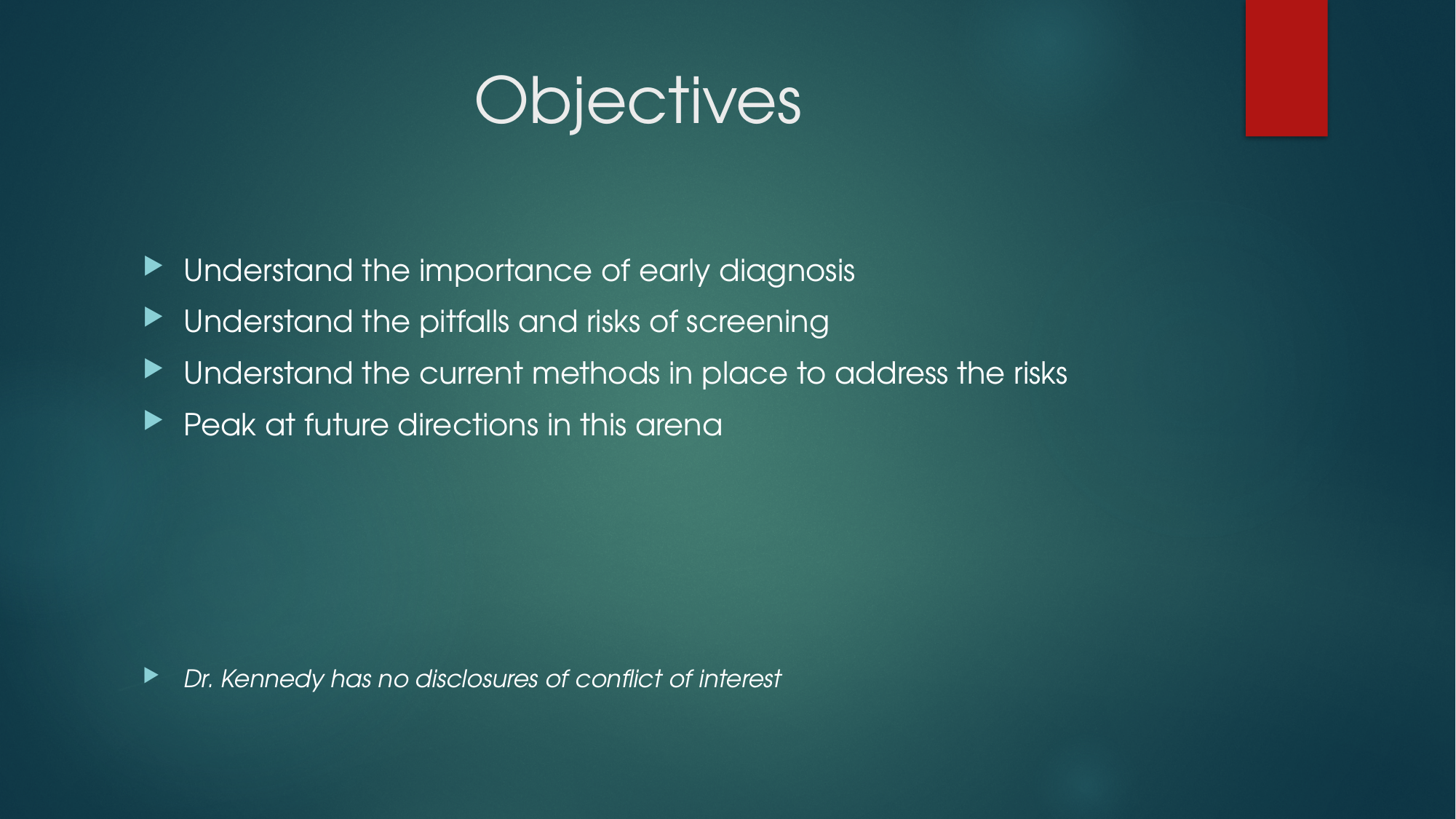

# Objectives
Understand the importance of early diagnosis
Understand the pitfalls and risks of screening
Understand the current methods in place to address the risks
Peak at future directions in this arena

Dr. Kennedy has no disclosures of conflict of interest